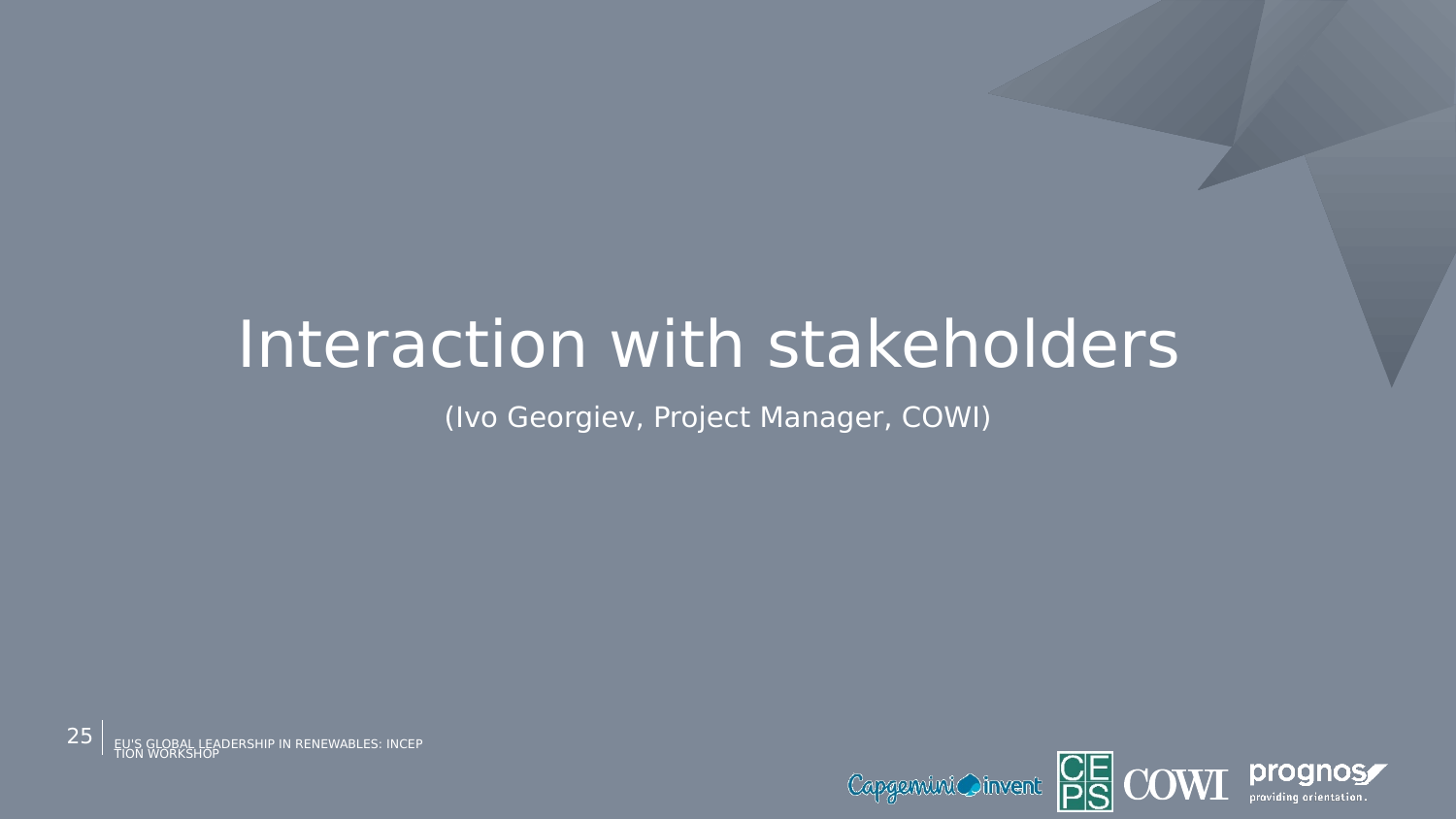

# Interaction with stakeholders (Ivo Georgiev, Project Manager, COWI)
25
EU's global leadership in renewables: Inception workshop